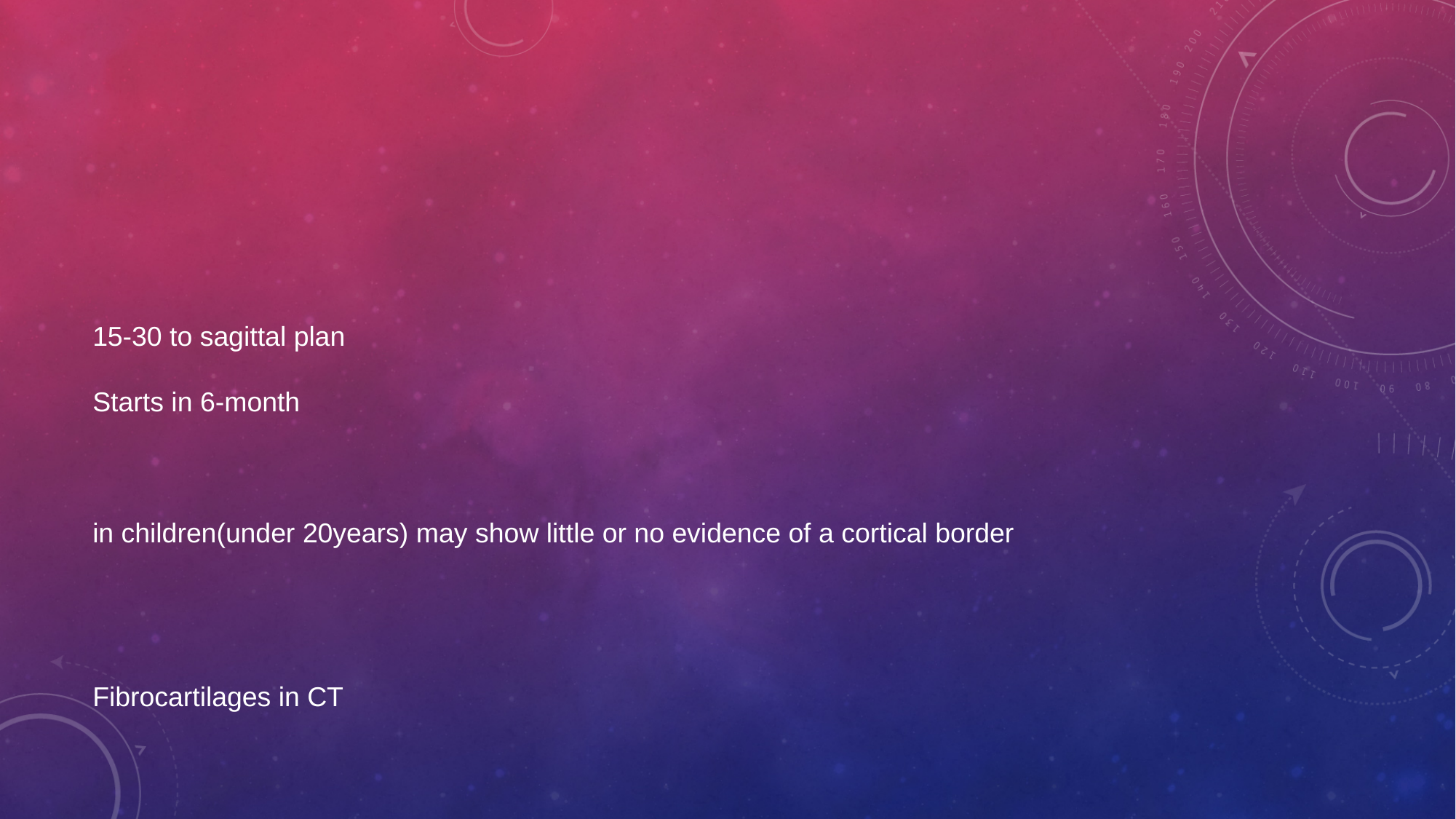

#
15-30 to sagittal plan

Starts in 6-month

in children(under 20years) may show little or no evidence of a cortical border

Fibrocartilages in CT